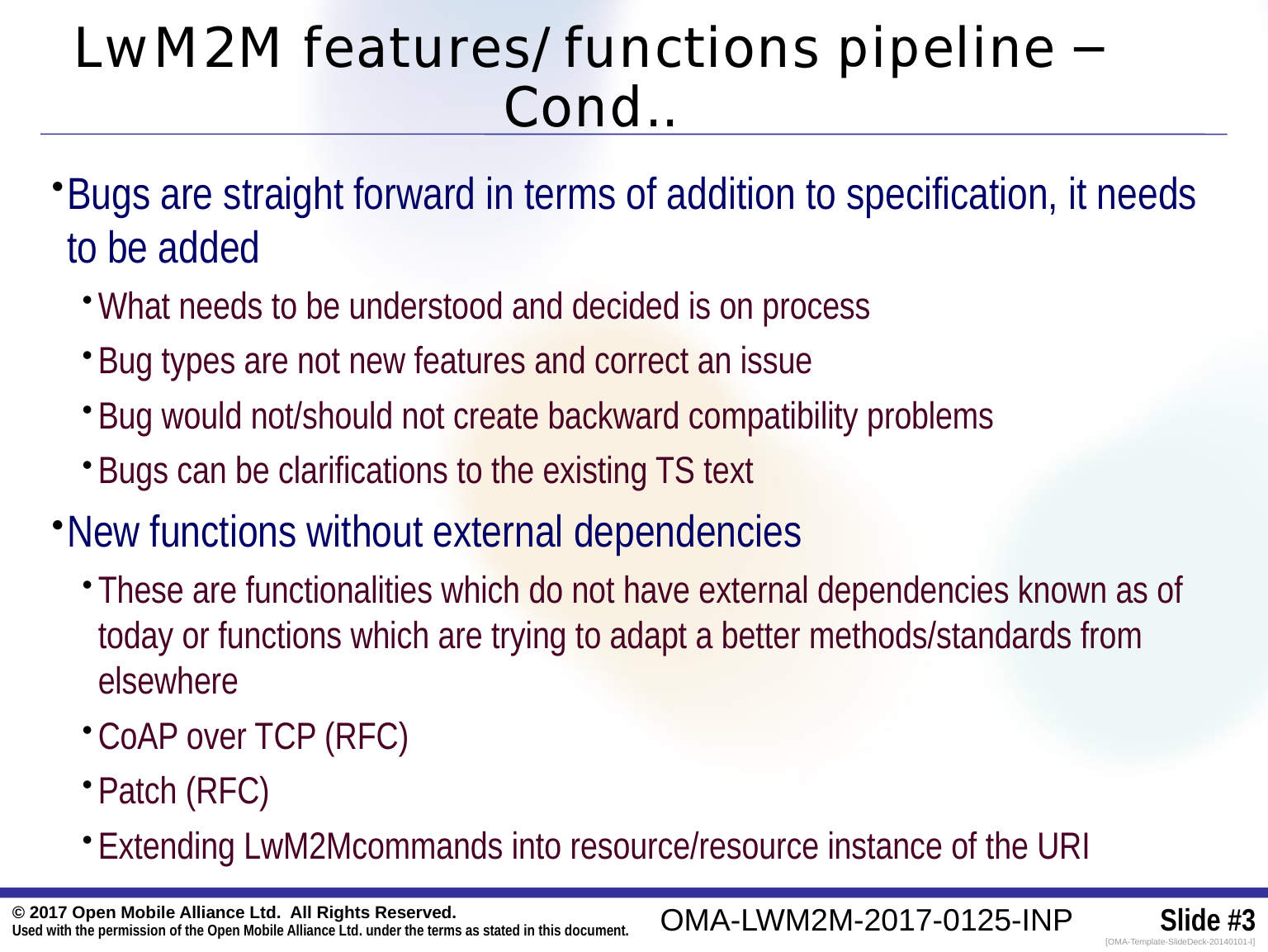

LwM2M features/functions pipeline – Cond..
Bugs are straight forward in terms of addition to specification, it needs to be added
What needs to be understood and decided is on process
Bug types are not new features and correct an issue
Bug would not/should not create backward compatibility problems
Bugs can be clarifications to the existing TS text
New functions without external dependencies
These are functionalities which do not have external dependencies known as of today or functions which are trying to adapt a better methods/standards from elsewhere
CoAP over TCP (RFC)
Patch (RFC)
Extending LwM2Mcommands into resource/resource instance of the URI